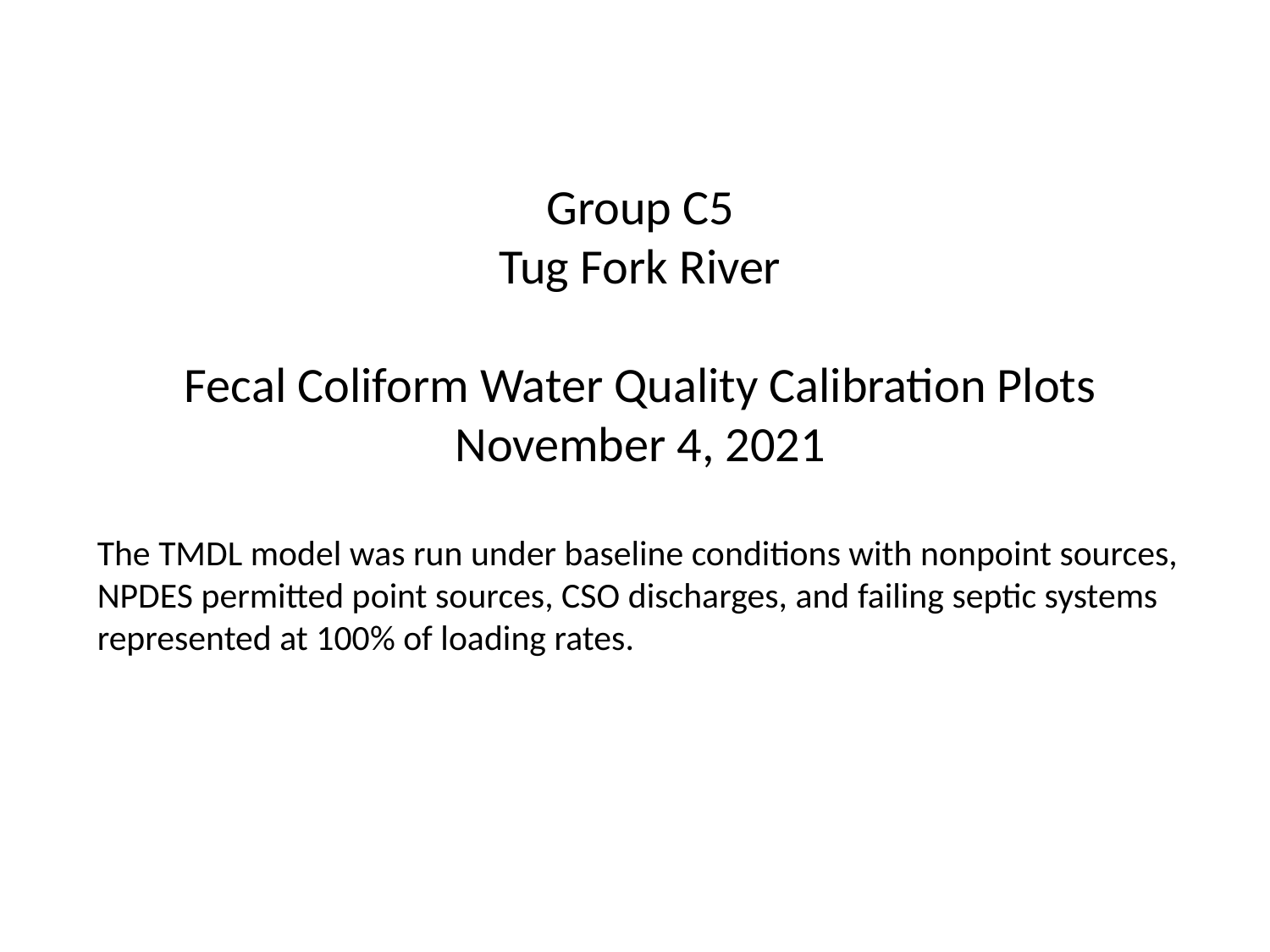

Group C5
Tug Fork River

Fecal Coliform Water Quality Calibration Plots
November 4, 2021

The TMDL model was run under baseline conditions with nonpoint sources, NPDES permitted point sources, CSO discharges, and failing septic systems represented at 100% of loading rates.